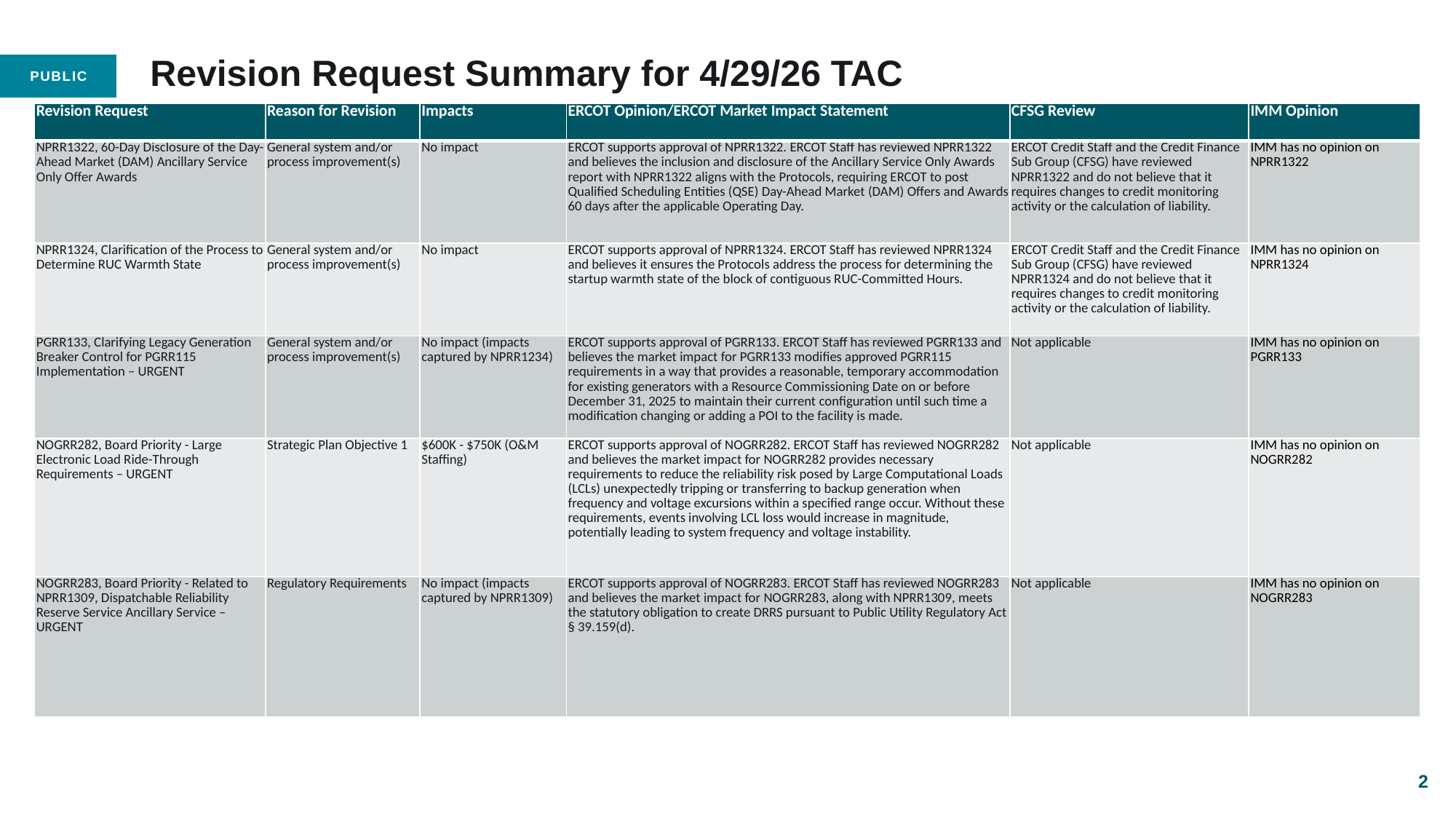

# Revision Request Summary for 4/29/26 TAC
| Revision Request | Reason for Revision | Impacts | ERCOT Opinion/ERCOT Market Impact Statement | CFSG Review | IMM Opinion |
| --- | --- | --- | --- | --- | --- |
| NPRR1322, 60-Day Disclosure of the Day-Ahead Market (DAM) Ancillary Service Only Offer Awards | General system and/or process improvement(s) | No impact | ERCOT supports approval of NPRR1322. ERCOT Staff has reviewed NPRR1322 and believes the inclusion and disclosure of the Ancillary Service Only Awards report with NPRR1322 aligns with the Protocols, requiring ERCOT to post Qualified Scheduling Entities (QSE) Day-Ahead Market (DAM) Offers and Awards 60 days after the applicable Operating Day. | ERCOT Credit Staff and the Credit Finance Sub Group (CFSG) have reviewed NPRR1322 and do not believe that it requires changes to credit monitoring activity or the calculation of liability. | IMM has no opinion on NPRR1322 |
| NPRR1324, Clarification of the Process to Determine RUC Warmth State | General system and/or process improvement(s) | No impact | ERCOT supports approval of NPRR1324. ERCOT Staff has reviewed NPRR1324 and believes it ensures the Protocols address the process for determining the startup warmth state of the block of contiguous RUC-Committed Hours. | ERCOT Credit Staff and the Credit Finance Sub Group (CFSG) have reviewed NPRR1324 and do not believe that it requires changes to credit monitoring activity or the calculation of liability. | IMM has no opinion on NPRR1324 |
| PGRR133, Clarifying Legacy Generation Breaker Control for PGRR115 Implementation – URGENT | General system and/or process improvement(s) | No impact (impacts captured by NPRR1234) | ERCOT supports approval of PGRR133. ERCOT Staff has reviewed PGRR133 and believes the market impact for PGRR133 modifies approved PGRR115 requirements in a way that provides a reasonable, temporary accommodation for existing generators with a Resource Commissioning Date on or before December 31, 2025 to maintain their current configuration until such time a modification changing or adding a POI to the facility is made. | Not applicable | IMM has no opinion on PGRR133 |
| NOGRR282, Board Priority - Large Electronic Load Ride-Through Requirements – URGENT | Strategic Plan Objective 1 | $600K - $750K (O&M Staffing) | ERCOT supports approval of NOGRR282. ERCOT Staff has reviewed NOGRR282 and believes the market impact for NOGRR282 provides necessary requirements to reduce the reliability risk posed by Large Computational Loads (LCLs) unexpectedly tripping or transferring to backup generation when frequency and voltage excursions within a specified range occur. Without these requirements, events involving LCL loss would increase in magnitude, potentially leading to system frequency and voltage instability. | Not applicable | IMM has no opinion on NOGRR282 |
| NOGRR283, Board Priority - Related to NPRR1309, Dispatchable Reliability Reserve Service Ancillary Service – URGENT | Regulatory Requirements | No impact (impacts captured by NPRR1309) | ERCOT supports approval of NOGRR283. ERCOT Staff has reviewed NOGRR283 and believes the market impact for NOGRR283, along with NPRR1309, meets the statutory obligation to create DRRS pursuant to Public Utility Regulatory Act § 39.159(d). | Not applicable | IMM has no opinion on NOGRR283 |

2